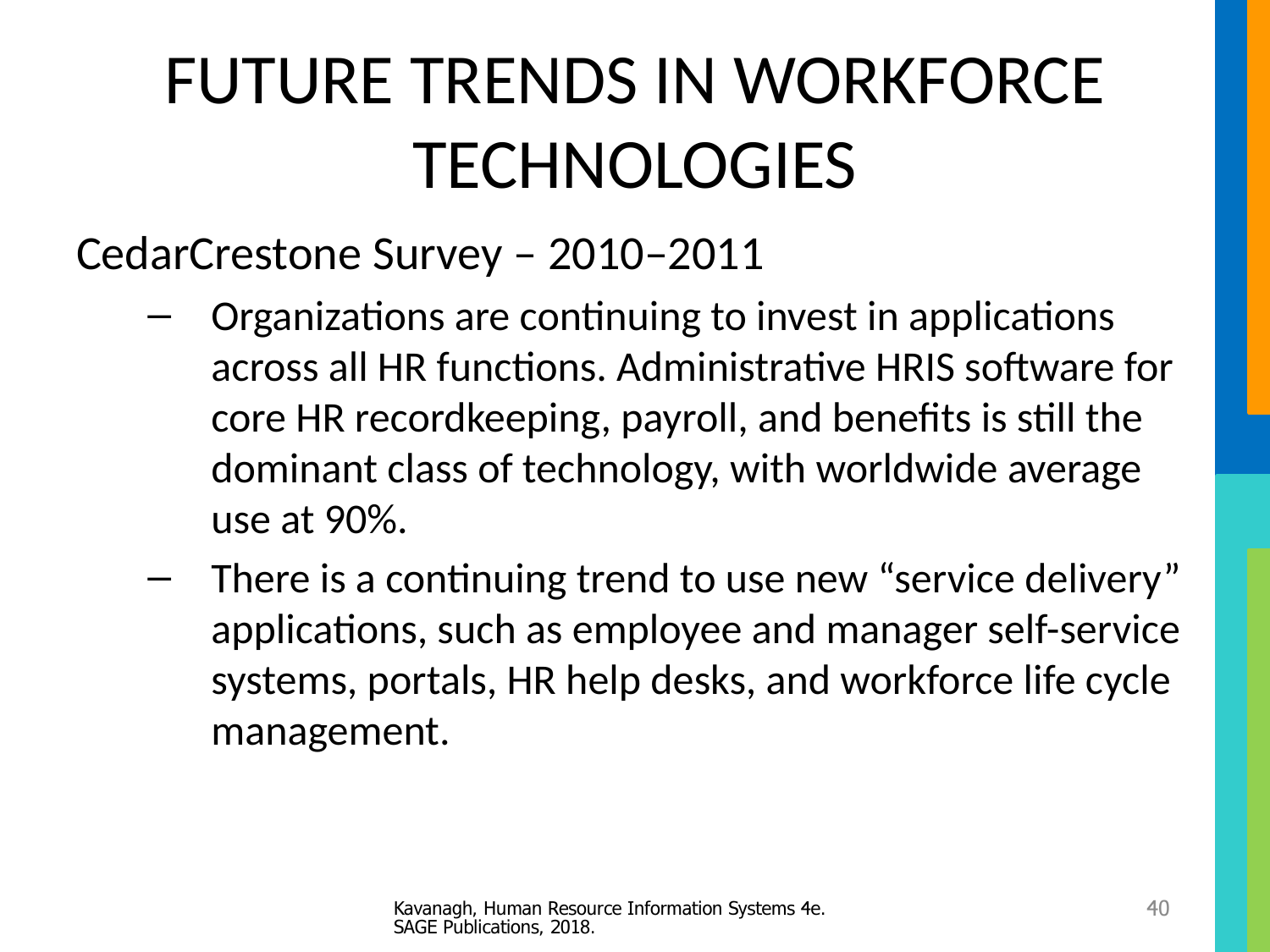

# FUTURE TRENDS IN WORKFORCE TECHNOLOGIES
CedarCrestone Survey – 2010–2011
Organizations are continuing to invest in applications across all HR functions. Administrative HRIS software for core HR recordkeeping, payroll, and benefits is still the dominant class of technology, with worldwide average use at 90%.
There is a continuing trend to use new “service delivery” applications, such as employee and manager self-service systems, portals, HR help desks, and workforce life cycle management.
Kavanagh, Human Resource Information Systems 4e. SAGE Publications, 2018.
40